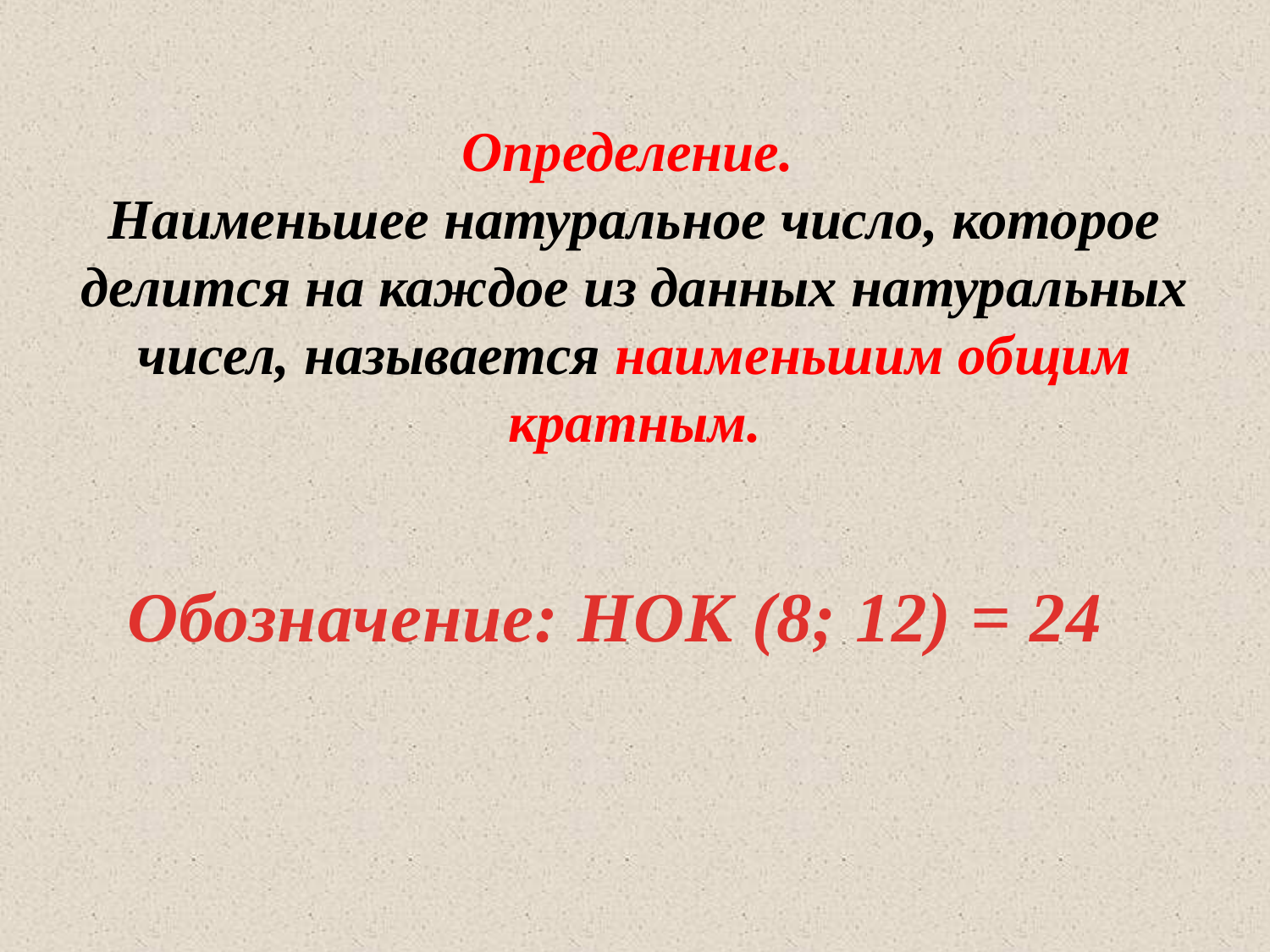

Определение.
Наименьшее натуральное число, которое делится на каждое из данных натуральных чисел, называется наименьшим общим кратным.
Обозначение: НОК (8; 12) = 24